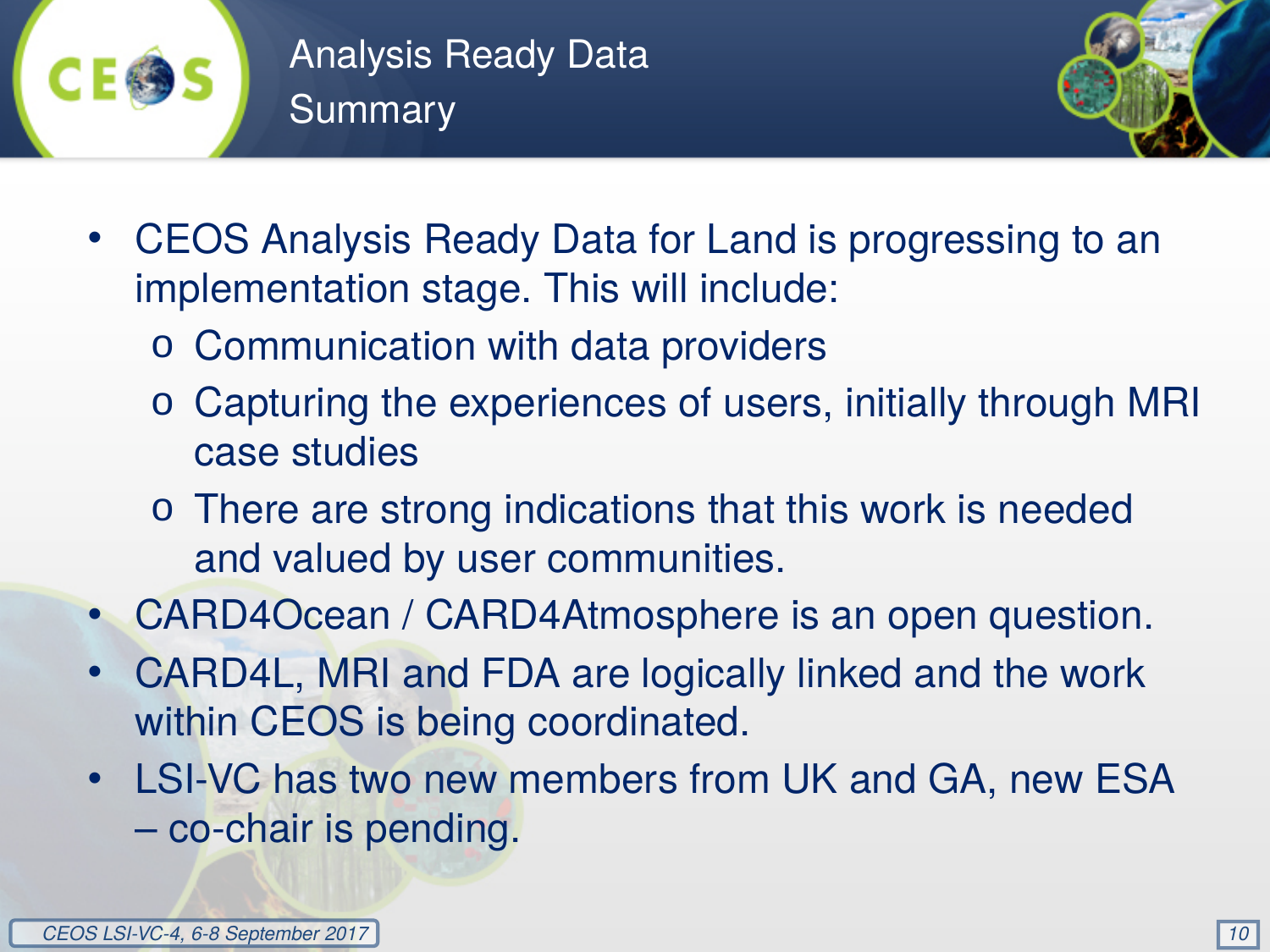

Analysis Ready Data
Summary

CEOS Analysis Ready Data for Land is progressing to an implementation stage. This will include:
Communication with data providers
Capturing the experiences of users, initially through MRI case studies
There are strong indications that this work is needed and valued by user communities.
CARD4Ocean / CARD4Atmosphere is an open question.
CARD4L, MRI and FDA are logically linked and the work within CEOS is being coordinated.
LSI-VC has two new members from UK and GA, new ESA – co-chair is pending.

10